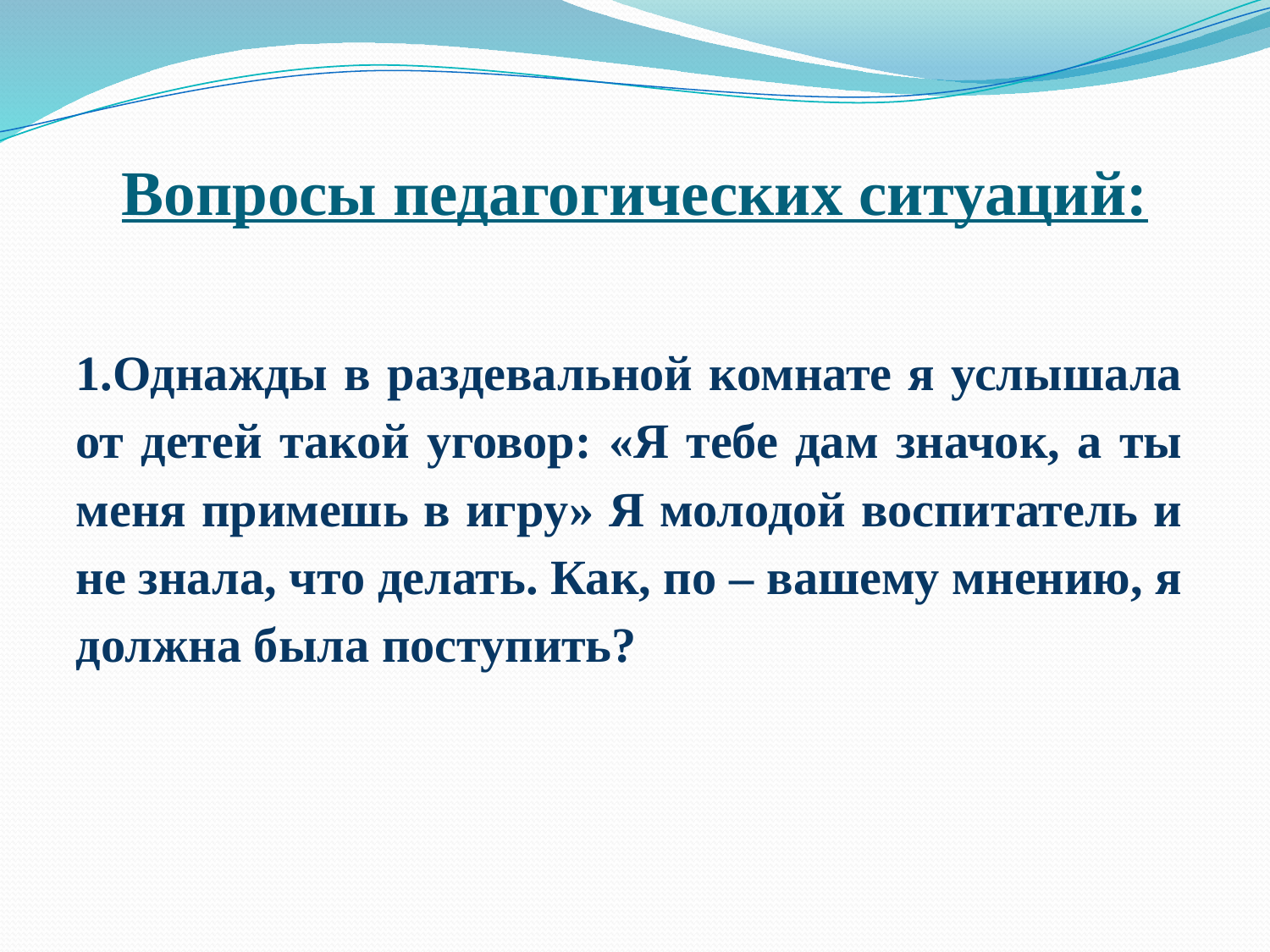

# Вопросы педагогических ситуаций:
1.Однажды в раздевальной комнате я услышала от детей такой уговор: «Я тебе дам значок, а ты меня примешь в игру» Я молодой воспитатель и не знала, что делать. Как, по – вашему мнению, я должна была поступить?